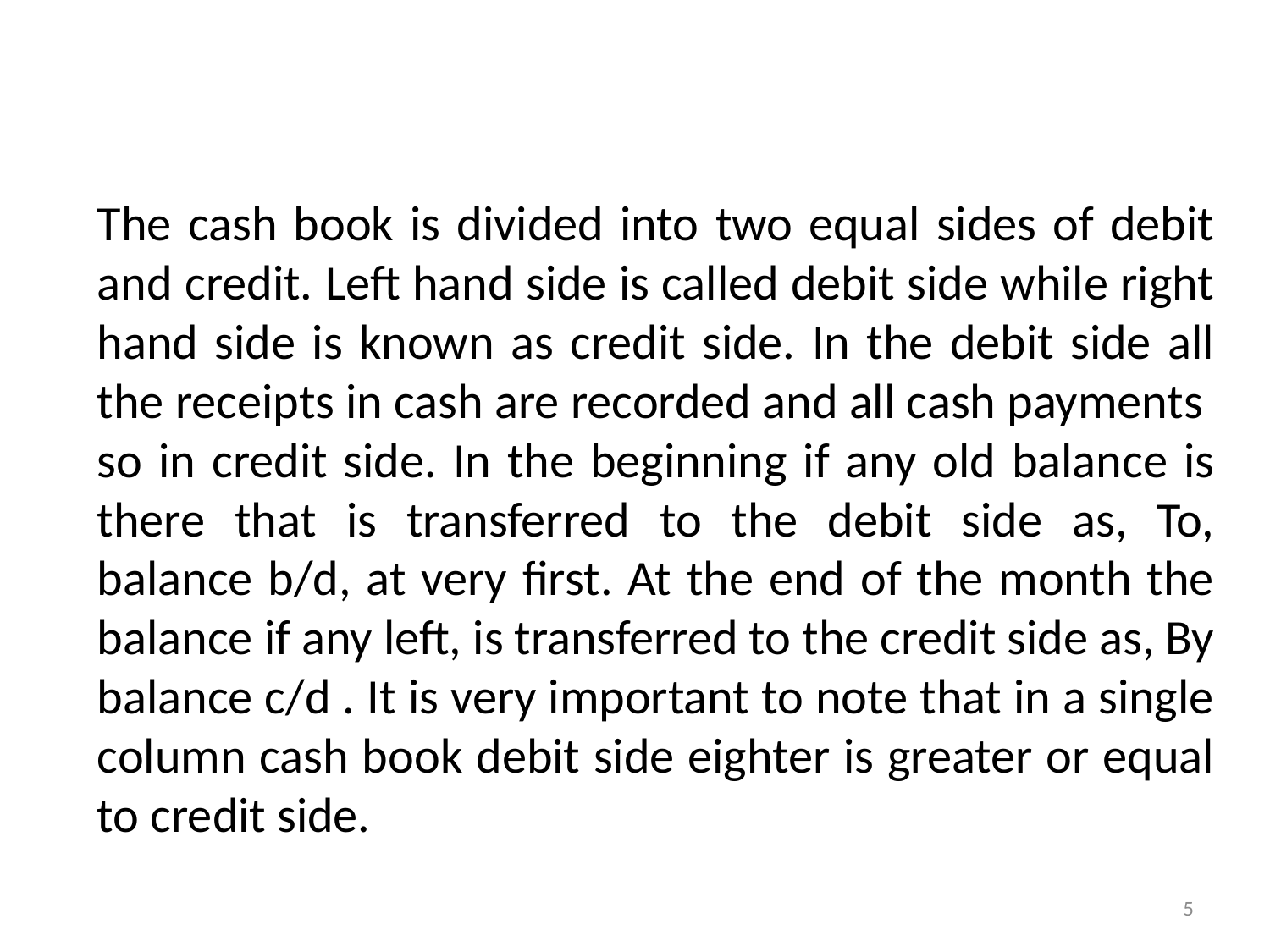

The cash book is divided into two equal sides of debit and credit. Left hand side is called debit side while right hand side is known as credit side. In the debit side all the receipts in cash are recorded and all cash payments  so in credit side. In the beginning if any old balance is there that is transferred to the debit side as, To, balance b/d, at very first. At the end of the month the balance if any left, is transferred to the credit side as, By balance c/d . It is very important to note that in a single column cash book debit side eighter is greater or equal to credit side.
5